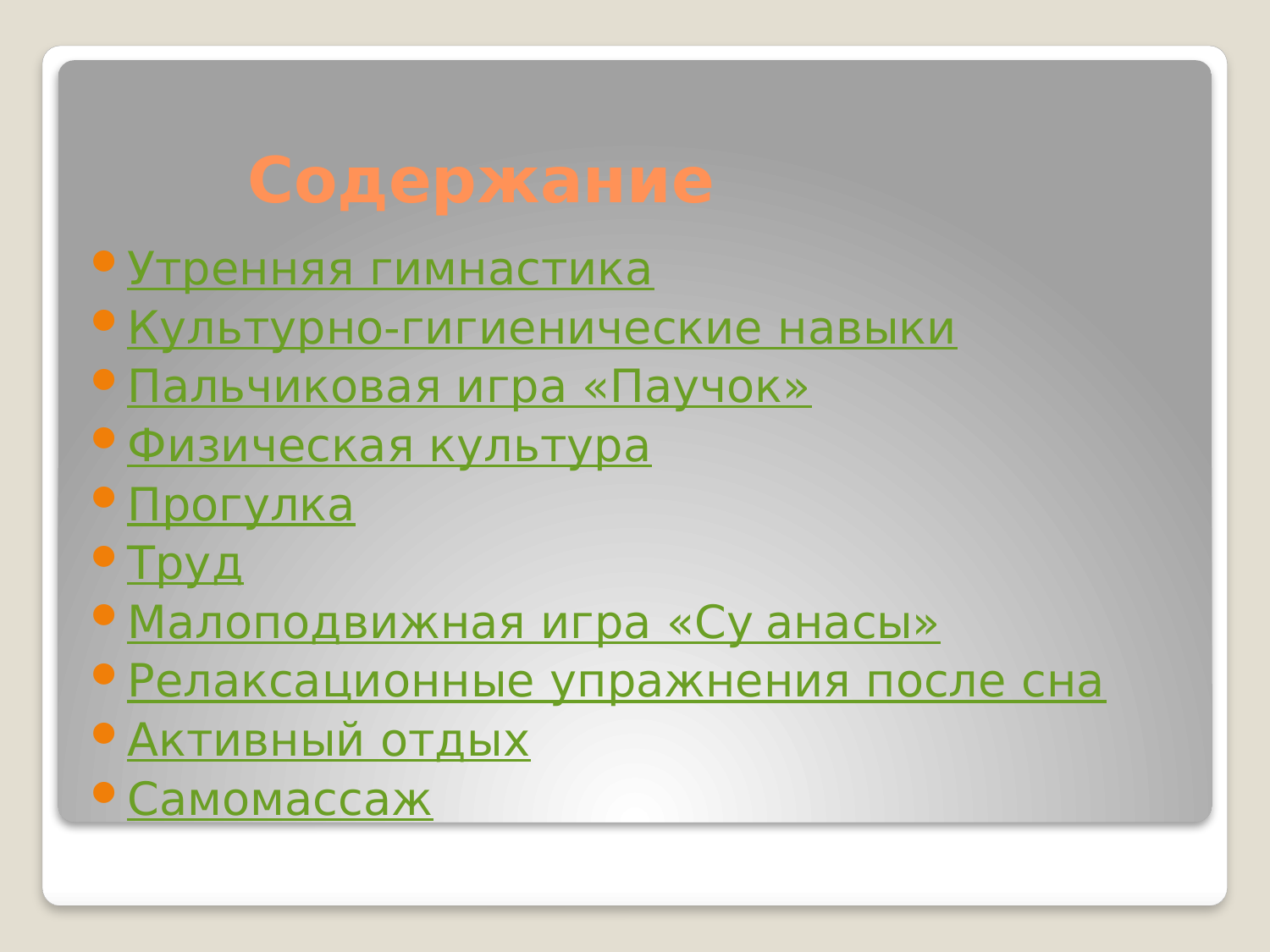

# Содержание
Утренняя гимнастика
Культурно-гигиенические навыки
Пальчиковая игра «Паучок»
Физическая культура
Прогулка
Труд
Малоподвижная игра «Су анасы»
Релаксационные упражнения после сна
Активный отдых
Самомассаж